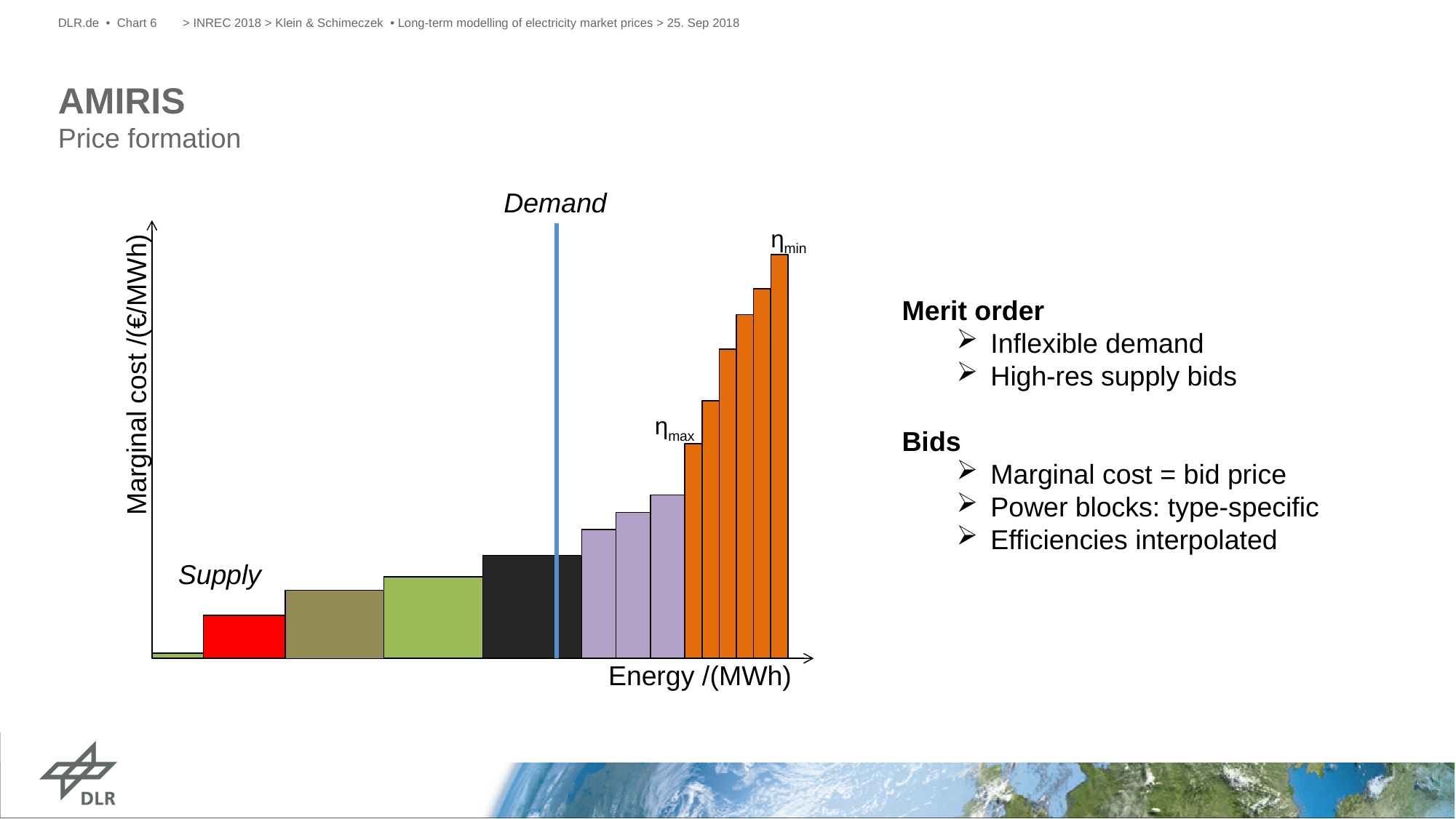

DLR.de  •  Chart 6
> INREC 2018 > Klein & Schimeczek  • Long-term modelling of electricity market prices > 25. Sep 2018
# AMIRIS Price formation
Demand
ƞmin

Merit order
Inflexible demand
High-res supply bids

Bids
Marginal cost = bid price
Power blocks: type-specific
Efficiencies interpolated

Marginal cost /(€/MWh)

ƞmax

Supply

Energy /(MWh)